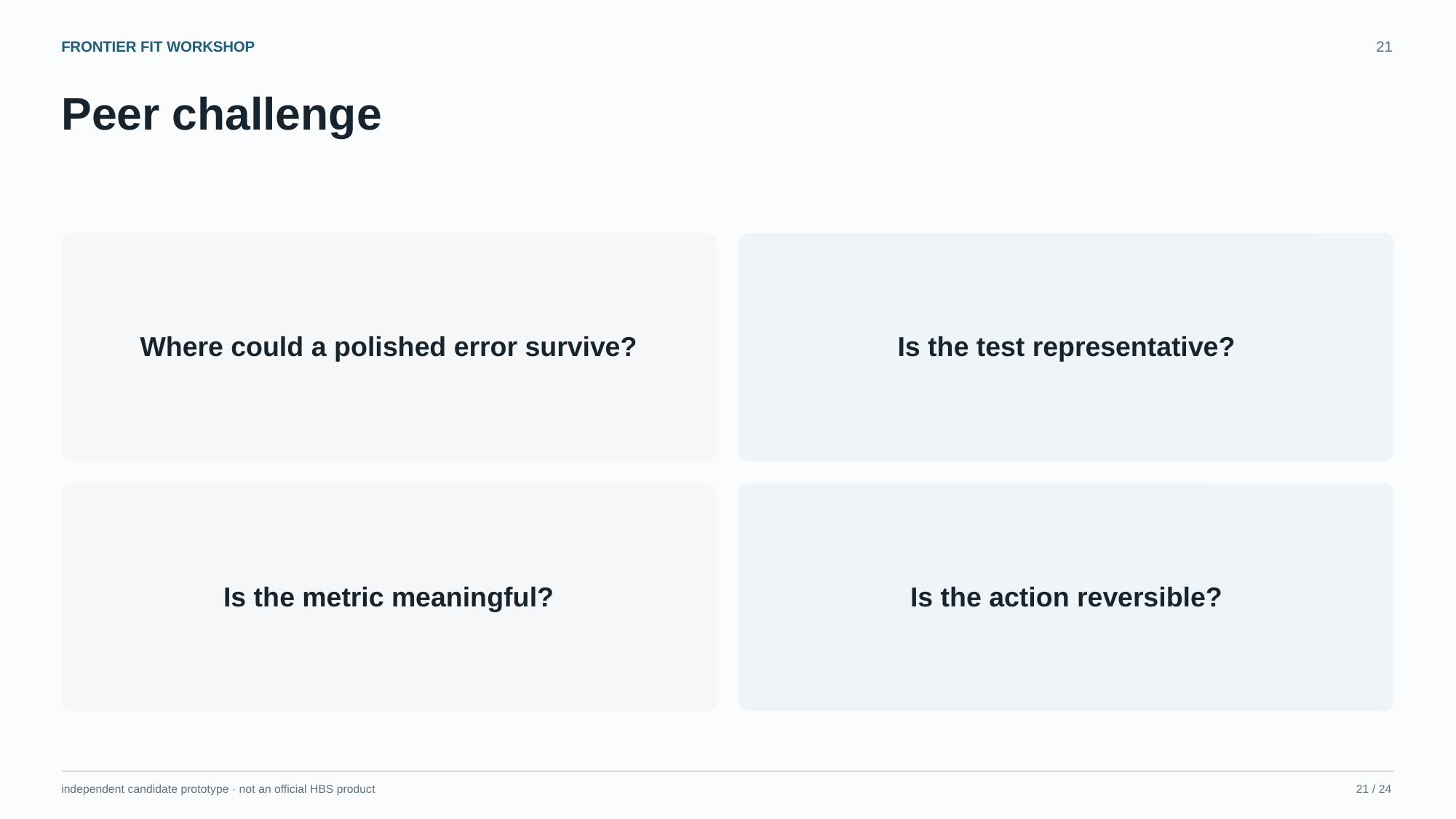

FRONTIER FIT WORKSHOP
21
Peer challenge

Where could a polished error survive?
Is the test representative?

Is the metric meaningful?
Is the action reversible?
independent candidate prototype · not an official HBS product
21 / 24